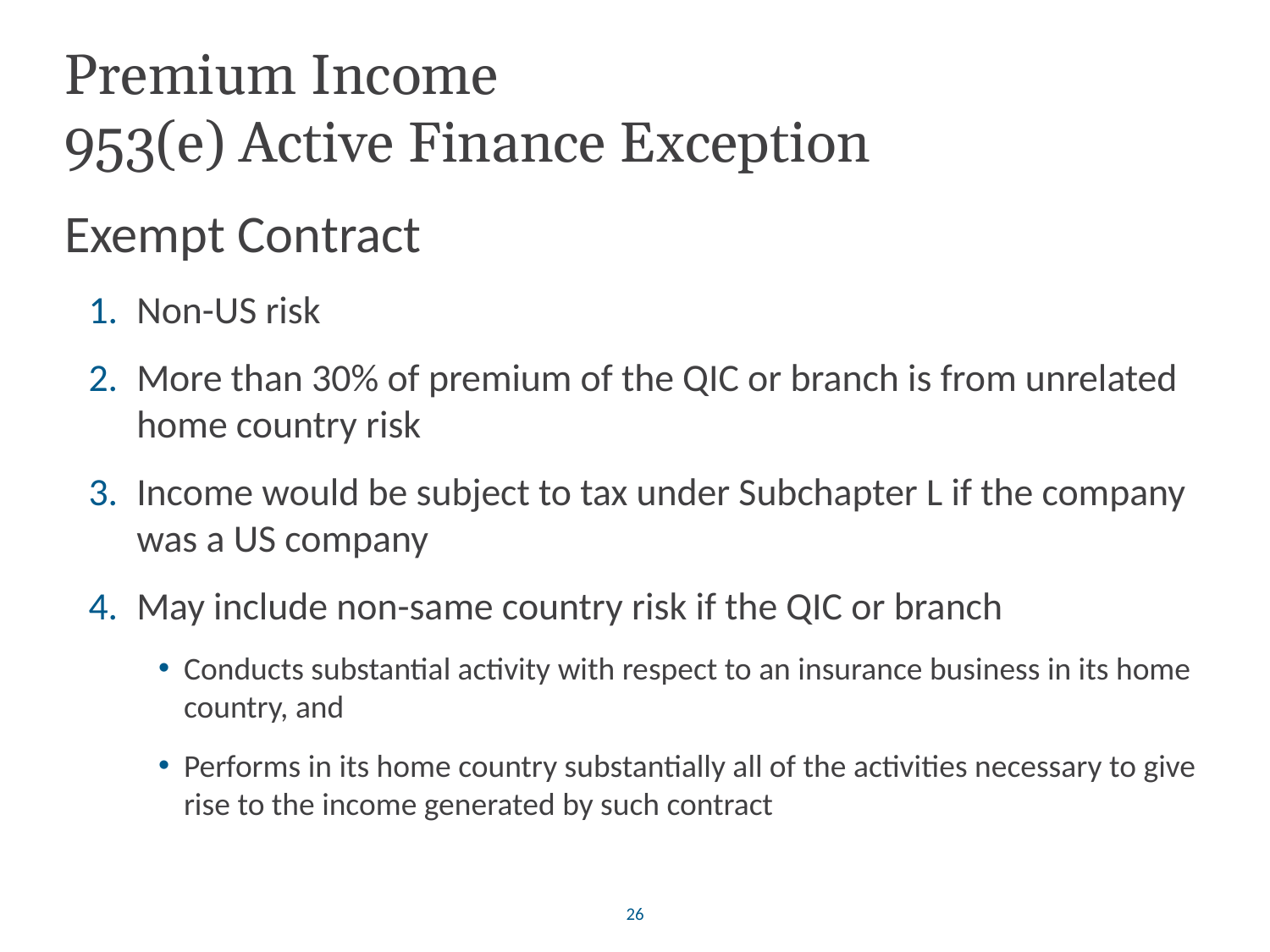

# Premium Income 953(e) Active Finance Exception
Exempt Contract
Non-US risk
More than 30% of premium of the QIC or branch is from unrelated home country risk
Income would be subject to tax under Subchapter L if the company was a US company
May include non-same country risk if the QIC or branch
Conducts substantial activity with respect to an insurance business in its home country, and
Performs in its home country substantially all of the activities necessary to give rise to the income generated by such contract

26